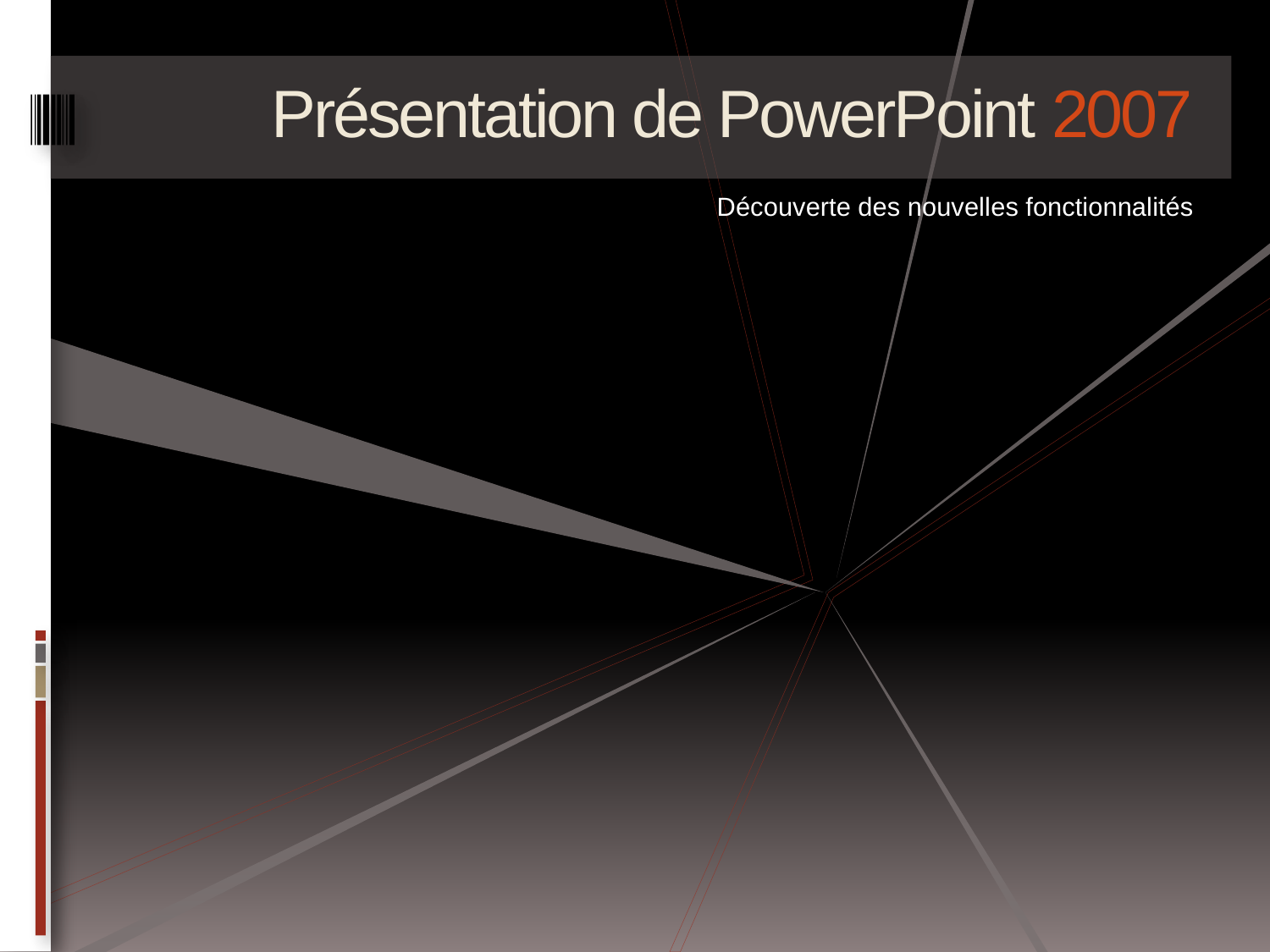

# Présentation de PowerPoint 2007
Découverte des nouvelles fonctionnalités